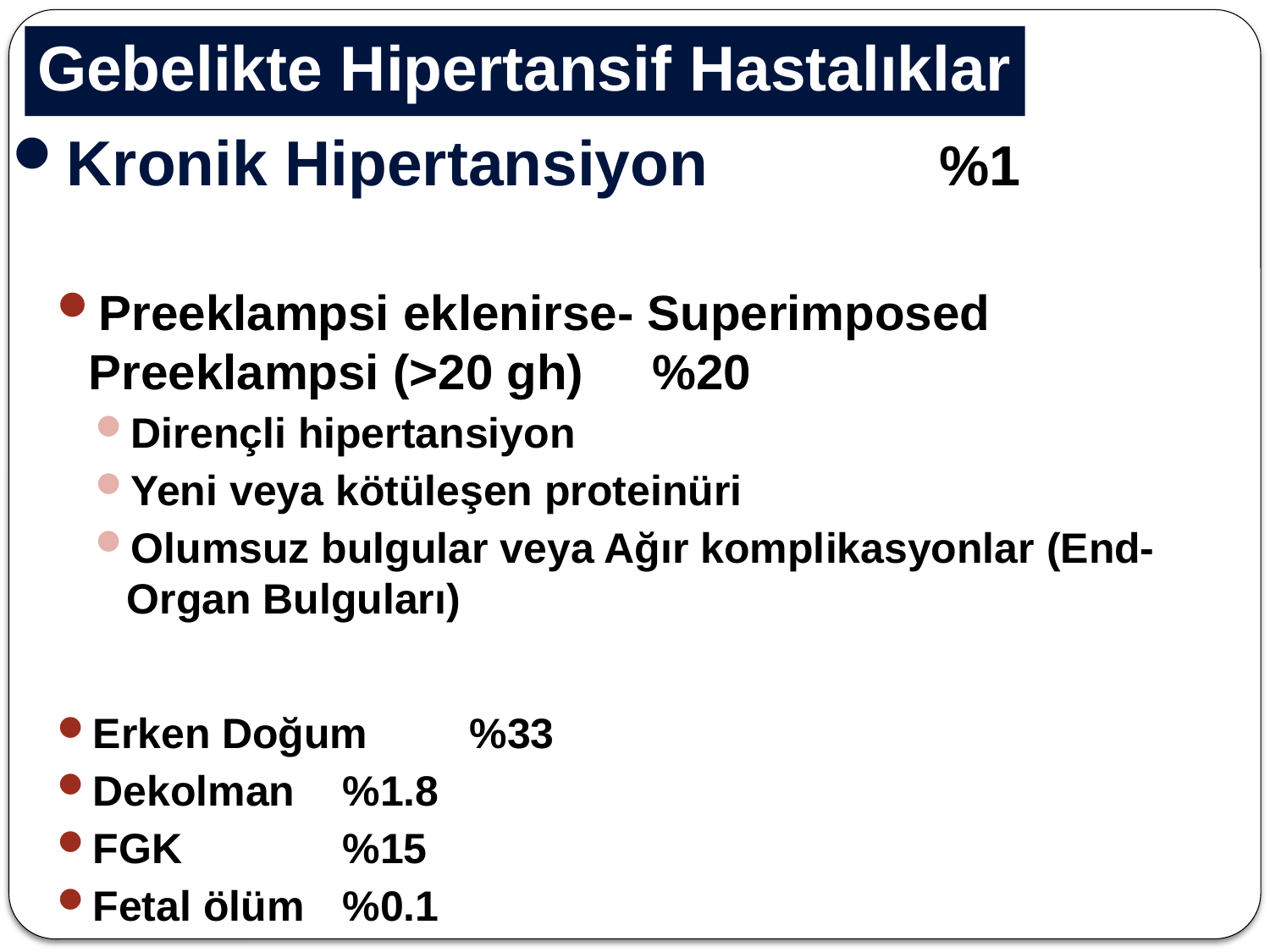

# Gebelikte Hipertansif Hastalıklar
Kronik Hipertansiyon		%1

Preeklampsi eklenirse- Superimposed Preeklampsi (>20 gh)     %20
Dirençli hipertansiyon
Yeni veya kötüleşen proteinüri
Olumsuz bulgular veya Ağır komplikasyonlar (End-Organ Bulguları)

Erken Doğum 	%33
Dekolman 	%1.8
FGK		%15
Fetal ölüm	%0.1